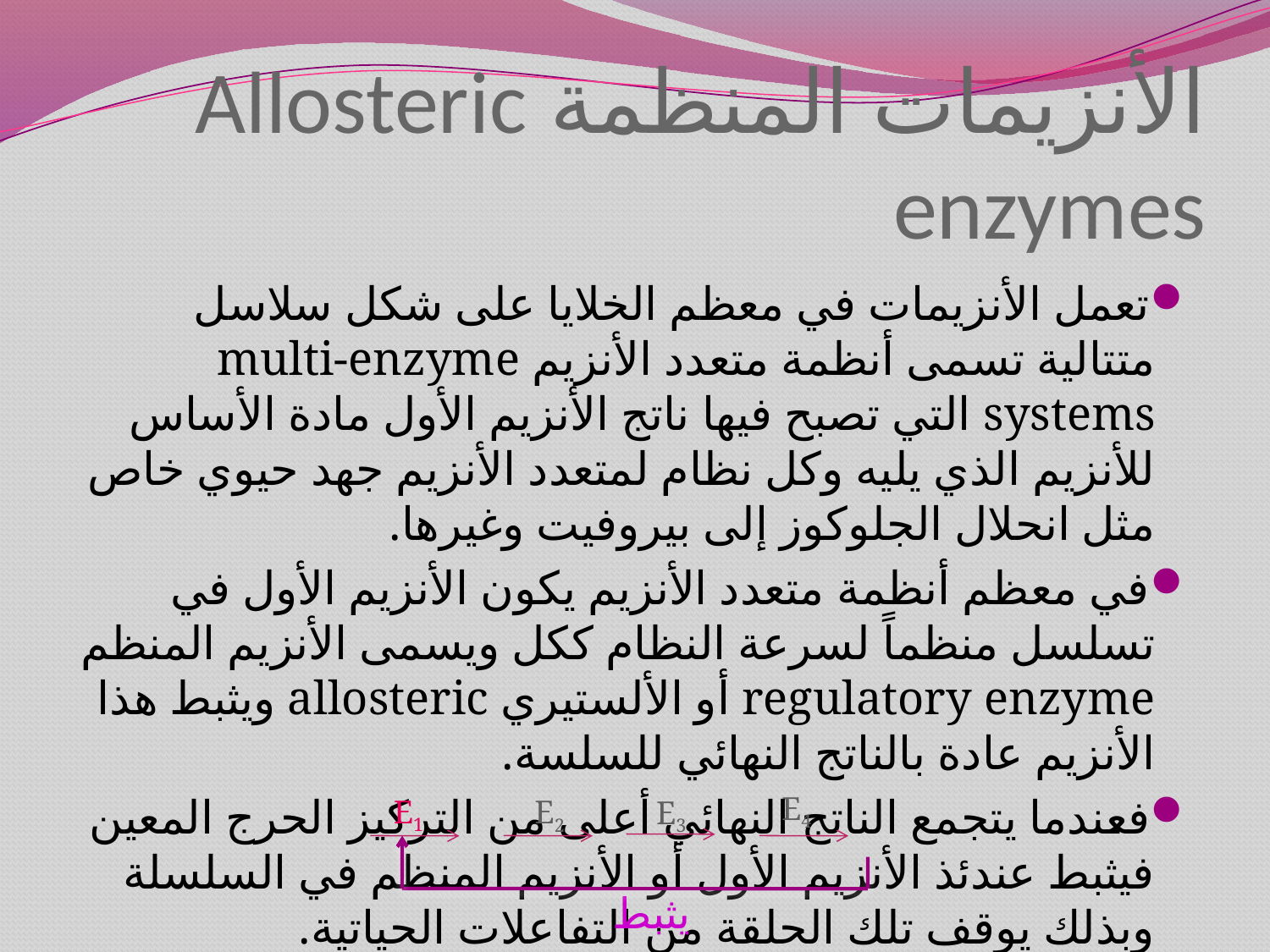

# الأنزيمات المنظمة Allosteric enzymes
تعمل الأنزيمات في معظم الخلايا على شكل سلاسل متتالية تسمى أنظمة متعدد الأنزيم multi-enzyme systems التي تصبح فيها ناتج الأنزيم الأول مادة الأساس للأنزيم الذي يليه وكل نظام لمتعدد الأنزيم جهد حيوي خاص مثل انحلال الجلوكوز إلى بيروفيت وغيرها.
في معظم أنظمة متعدد الأنزيم يكون الأنزيم الأول في تسلسل منظماً لسرعة النظام ككل ويسمى الأنزيم المنظم regulatory enzyme أو الألستيري allosteric ويثبط هذا الأنزيم عادة بالناتج النهائي للسلسة.
فعندما يتجمع الناتج النهائي أعلى من التركيز الحرج المعين فيثبط عندئذ الأنزيم الأول أو الأنزيم المنظم في السلسلة وبذلك يوقف تلك الحلقة من التفاعلات الحياتية.
			A	 B	 C	 D	 P

E4
E1
E2
E3
يثبط